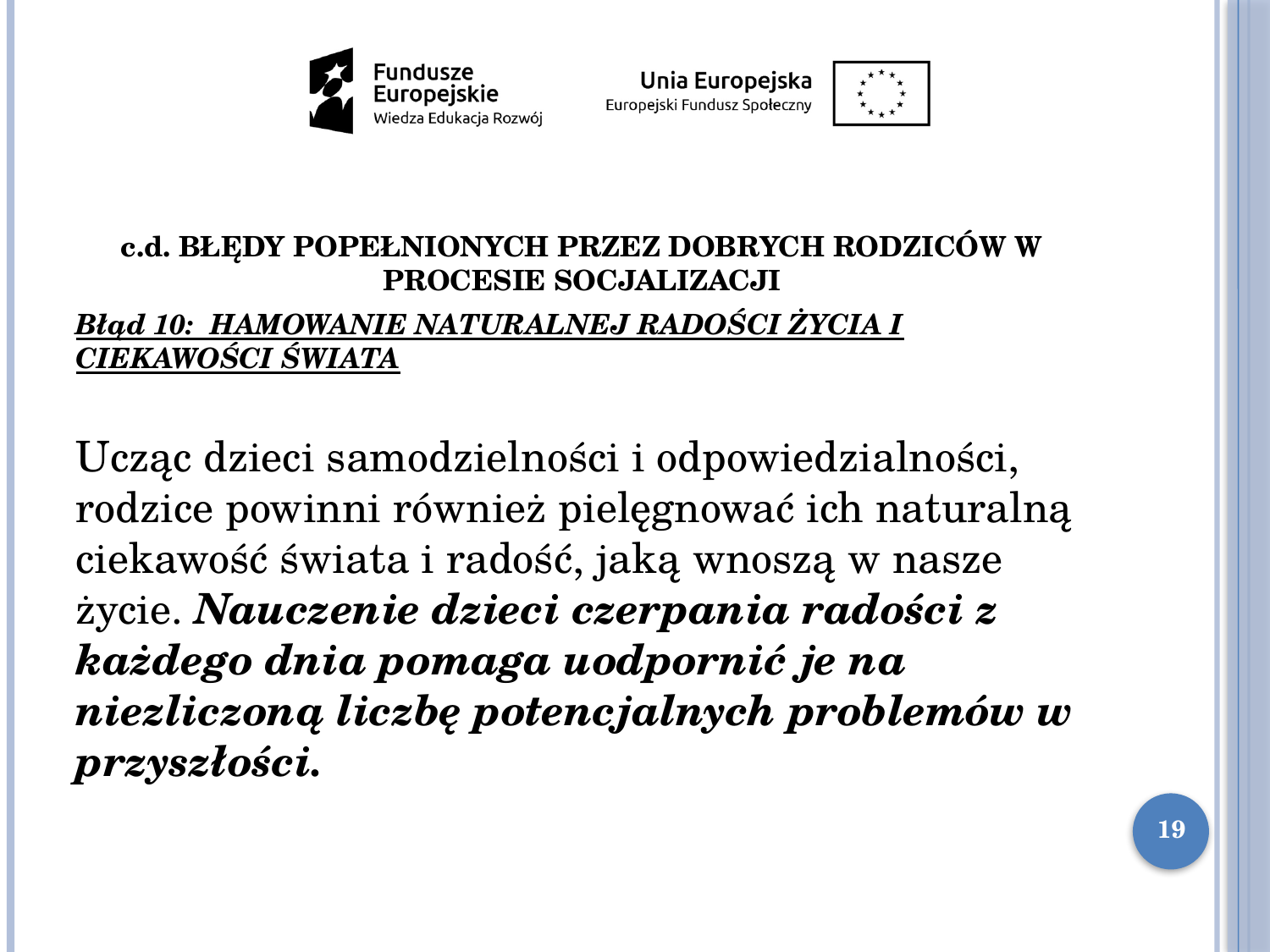

c.d. BŁĘDY POPEŁNIONYCH PRZEZ DOBRYCH RODZICÓW W PROCESIE SOCJALIZACJI
Błąd 10:  HAMOWANIE NATURALNEJ RADOŚCI ŻYCIA I CIEKAWOŚCI ŚWIATA

Ucząc dzieci samodzielności i odpowiedzialności, rodzice powinni również pielęgnować ich naturalną ciekawość świata i radość, jaką wnoszą w nasze życie. Nauczenie dzieci czerpania radości z każdego dnia pomaga uodpornić je na niezliczoną liczbę potencjalnych problemów w przyszłości.

19